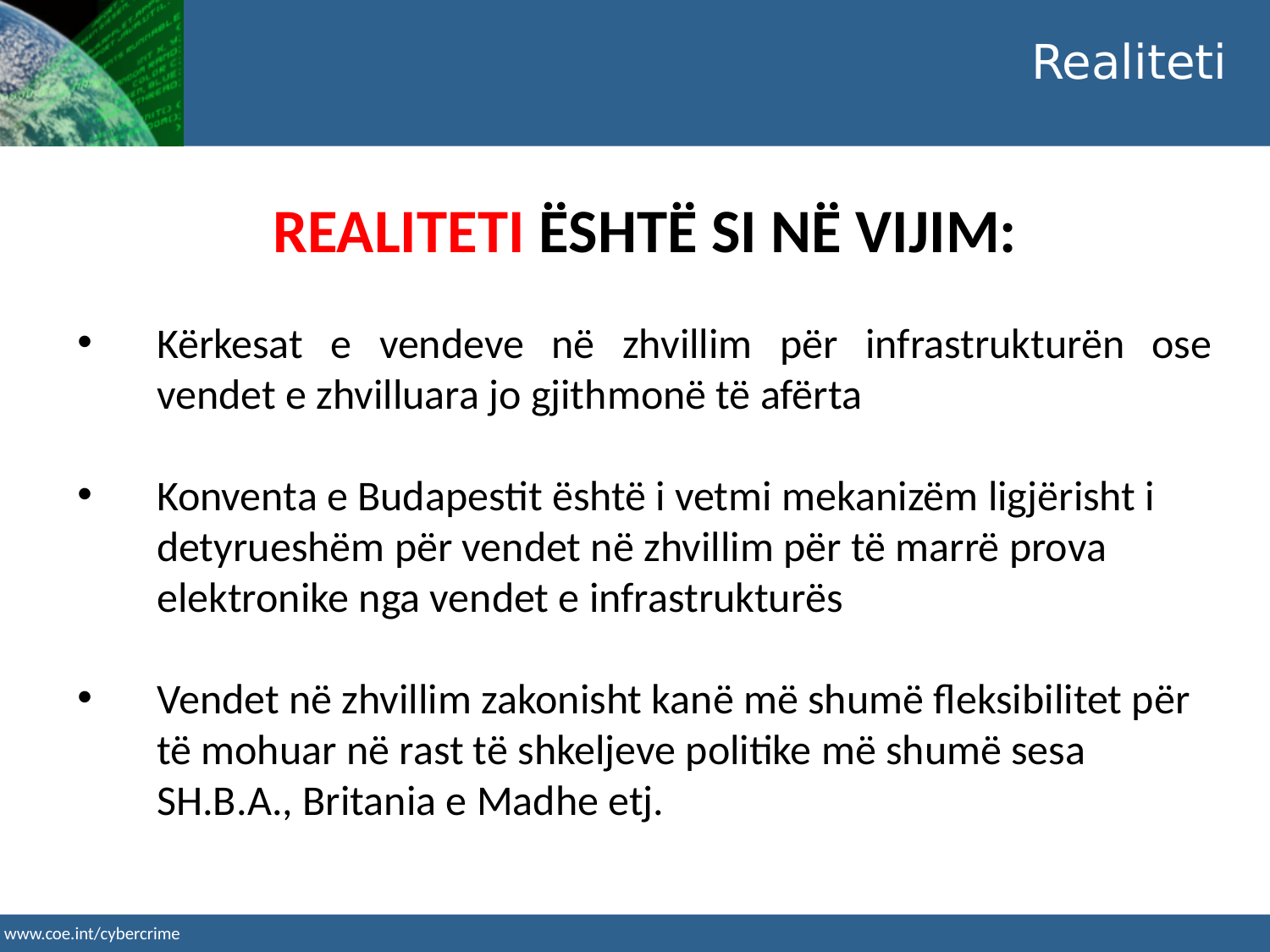

Realiteti
REALITETI ËSHTË SI NË VIJIM:

Kërkesat e vendeve në zhvillim për infrastrukturën ose vendet e zhvilluara jo gjithmonë të afërta

Konventa e Budapestit është i vetmi mekanizëm ligjërisht i detyrueshëm për vendet në zhvillim për të marrë prova elektronike nga vendet e infrastrukturës

Vendet në zhvillim zakonisht kanë më shumë fleksibilitet për të mohuar në rast të shkeljeve politike më shumë sesa SH.B.A., Britania e Madhe etj.